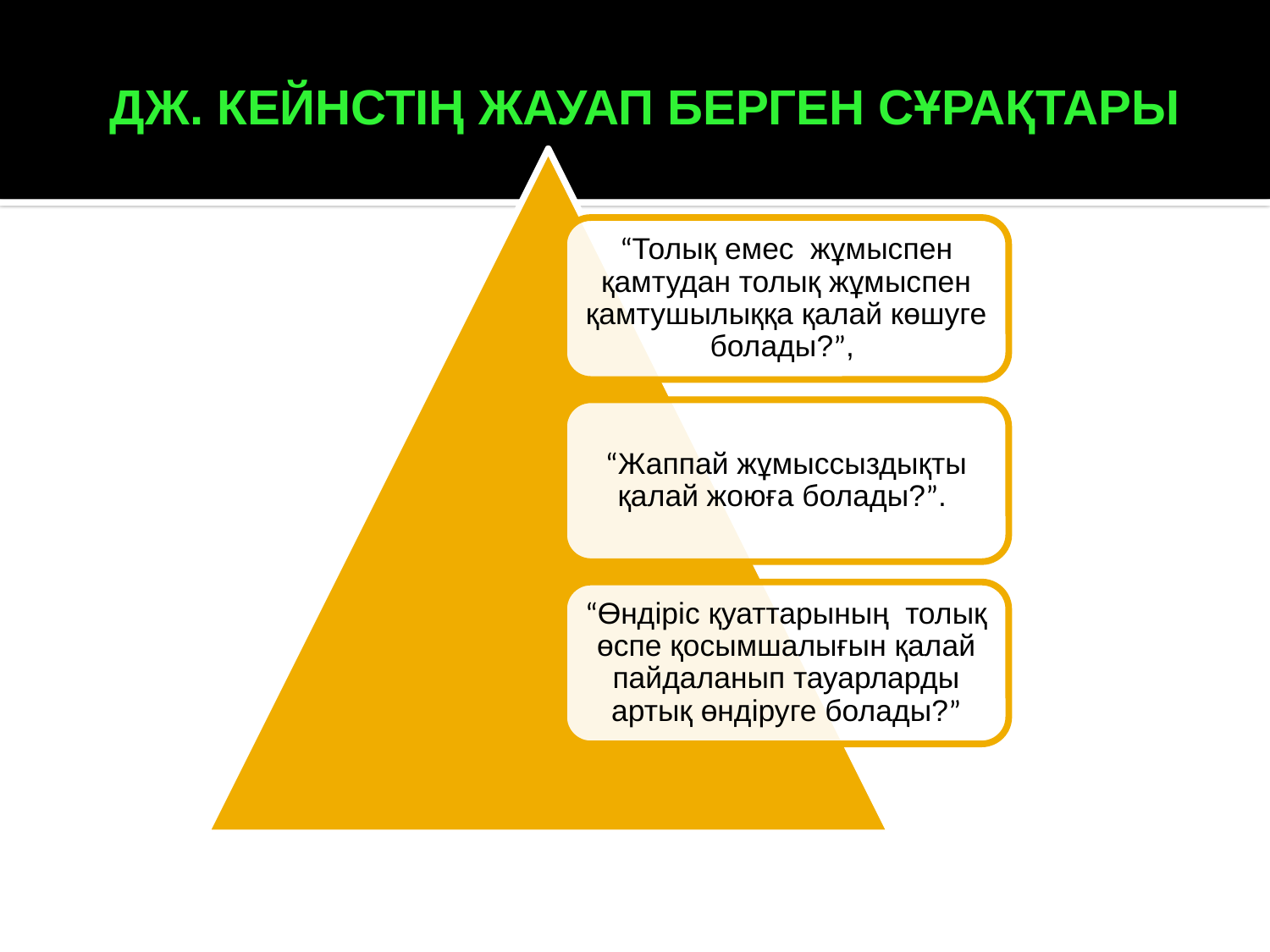

Дж. Кейнстің жауап берген сұрақтары
“Толық емес  жұмыспен қамтудан толық жұмыспен қамтушылыққа қалай көшуге болады?”,
“Жаппай жұмыссыздықты қалай жоюға болады?”.
“Өндіріс қуаттарының  толық өспе қосымшалығын қалай пайдаланып тауарларды артық өндіруге болады?”